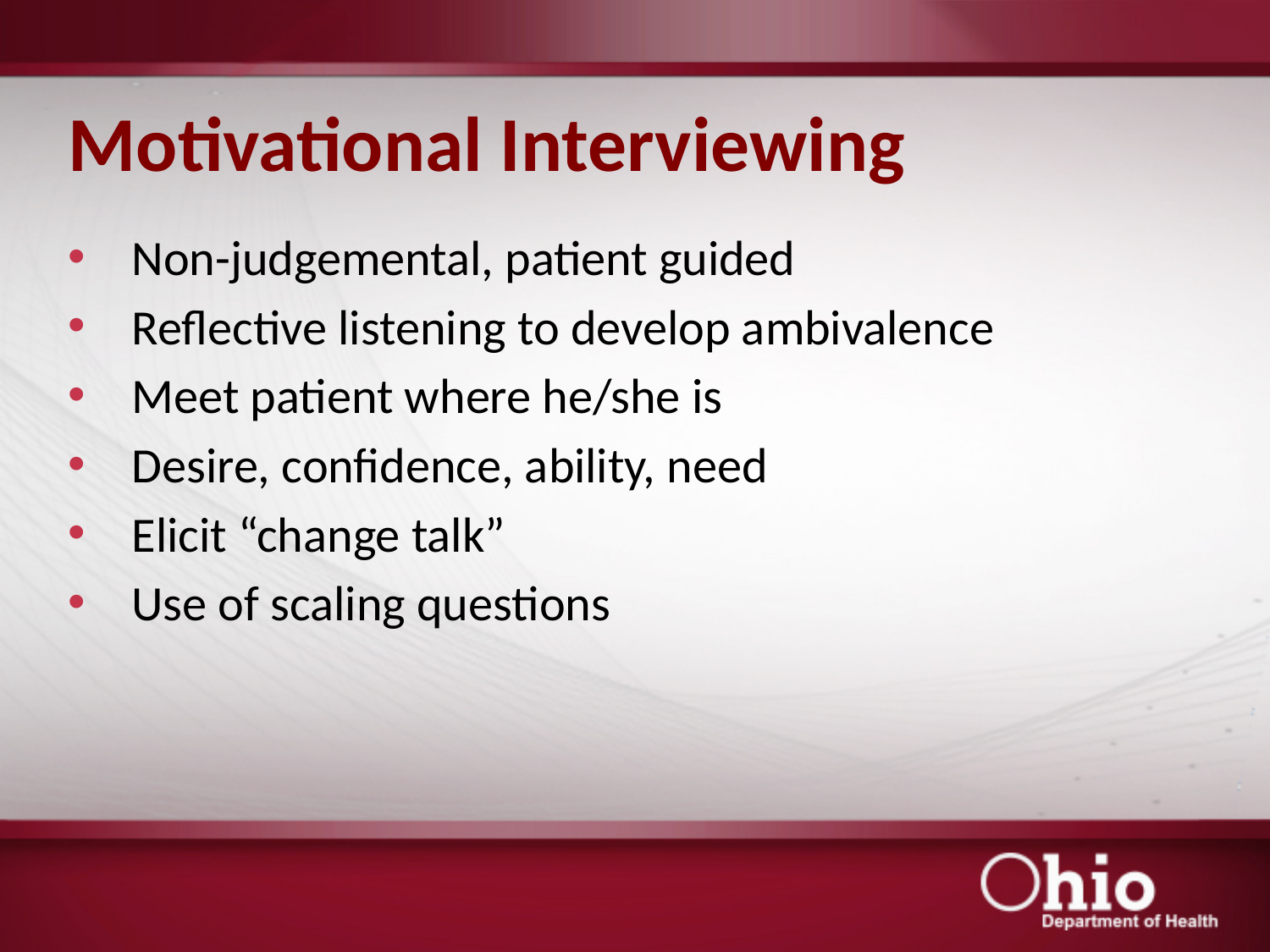

# Motivational Interviewing
Non-judgemental, patient guided
Reflective listening to develop ambivalence
Meet patient where he/she is
Desire, confidence, ability, need
Elicit “change talk”
Use of scaling questions